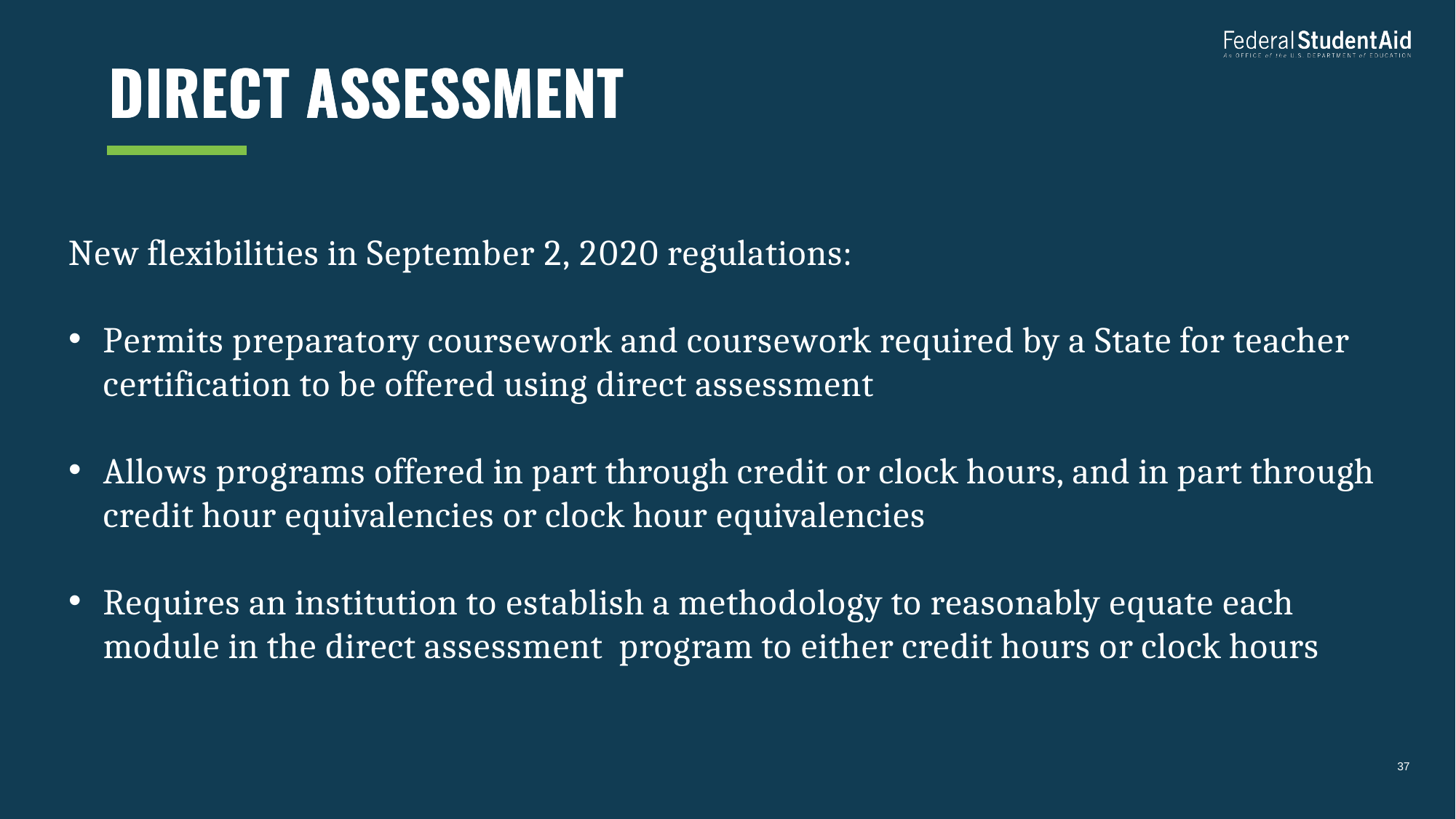

# Direct assessment
Direct assessment
New flexibilities in September 2, 2020 regulations:

Permits preparatory coursework and coursework required by a State for teacher certification to be offered using direct assessment

Allows programs offered in part through credit or clock hours, and in part through credit hour equivalencies or clock hour equivalencies

Requires an institution to establish a methodology to reasonably equate each module in the direct assessment  program to either credit hours or clock hours

37